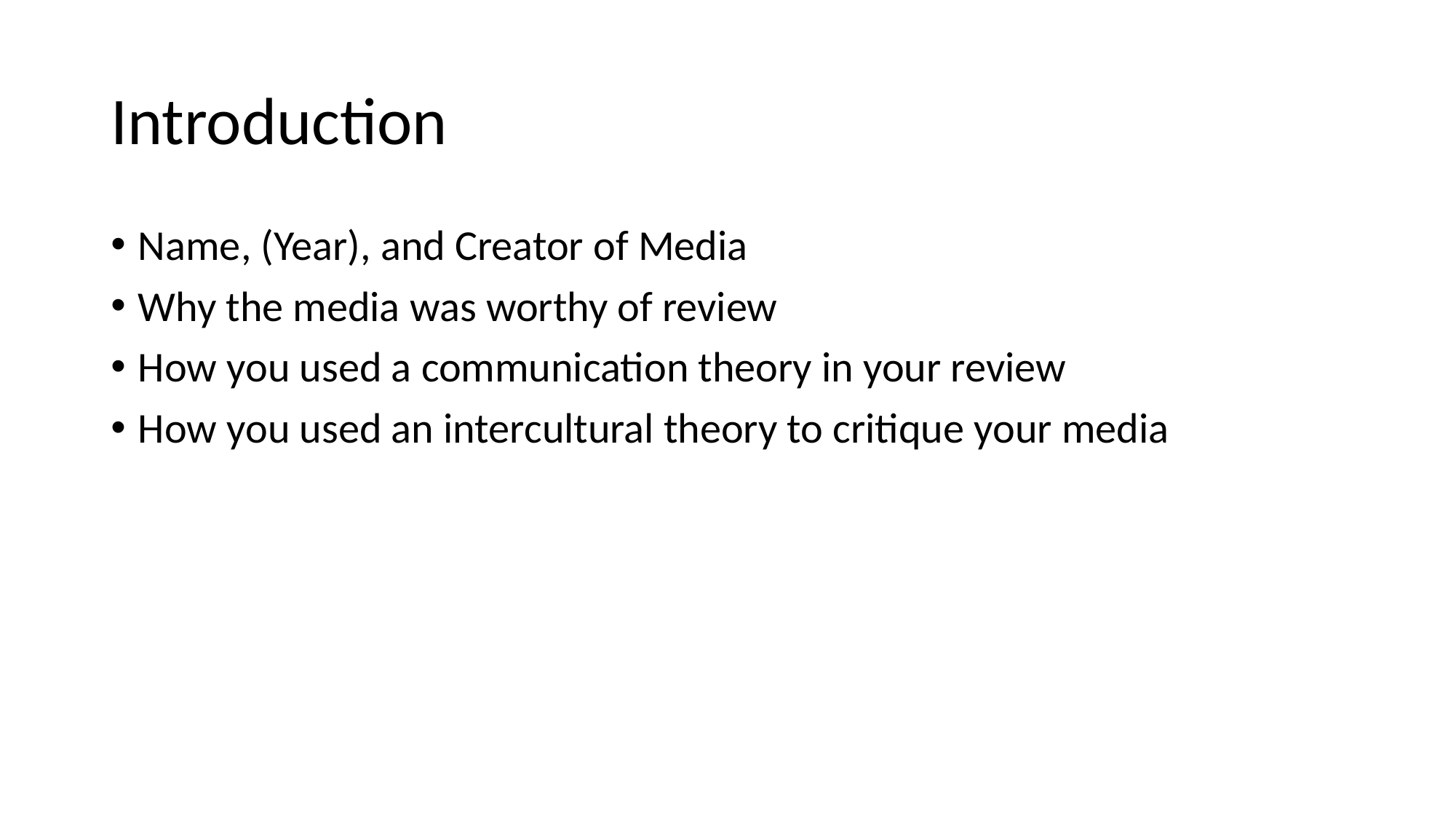

# Introduction
Name, (Year), and Creator of Media
Why the media was worthy of review
How you used a communication theory in your review
How you used an intercultural theory to critique your media